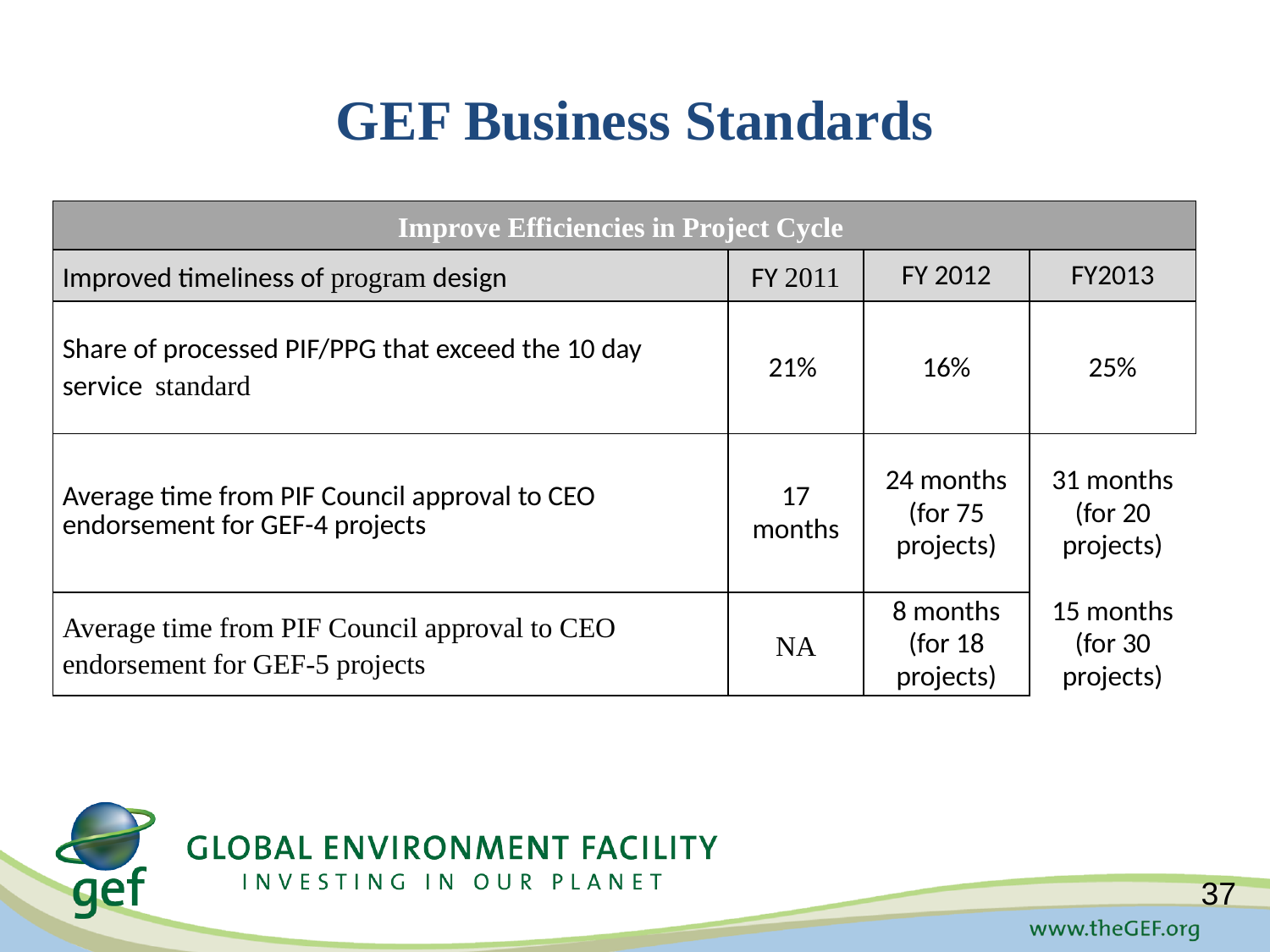

# GEF Business Standards
| Improve Efficiencies in Project Cycle |  |  |  |
| --- | --- | --- | --- |
| Improved timeliness of program design | FY 2011 | FY 2012 | FY2013 |
| Share of processed PIF/PPG that exceed the 10 day service standard | 21% | 16% | 25% |
| Average time from PIF Council approval to CEO endorsement for GEF-4 projects | 17 months | 24 months (for 75 projects) | 31 months (for 20 projects) |
| Average time from PIF Council approval to CEO endorsement for GEF-5 projects | NA | 8 months (for 18 projects) | 15 months (for 30 projects) |
37